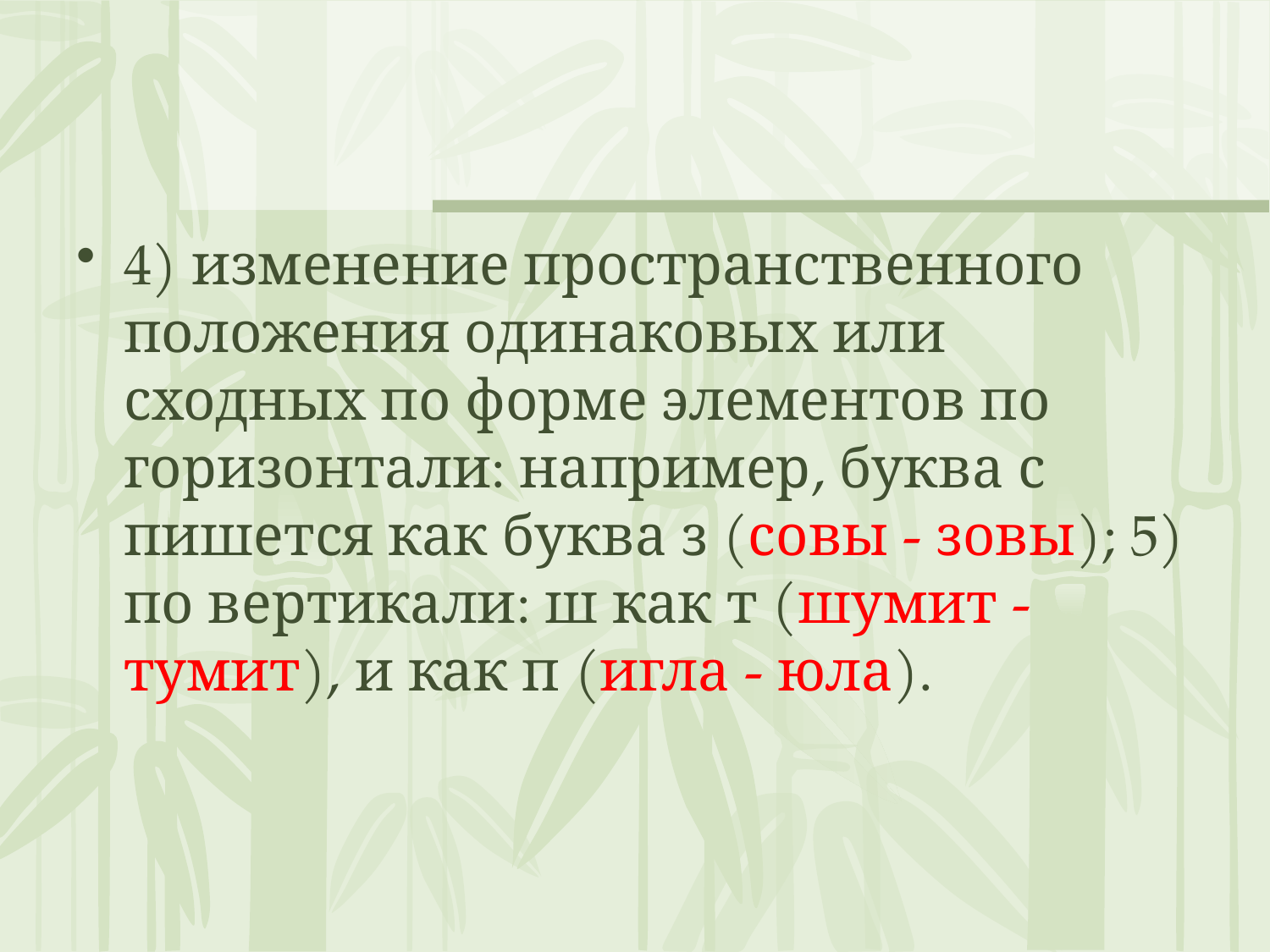

#
4) изменение пространственного положения одинаковых или сходных по форме элементов по горизонтали: например, буква с пишется как буква з (совы - зовы); 5) по вертикали: ш как т (шумит - тумит), и как п (игла - юла).